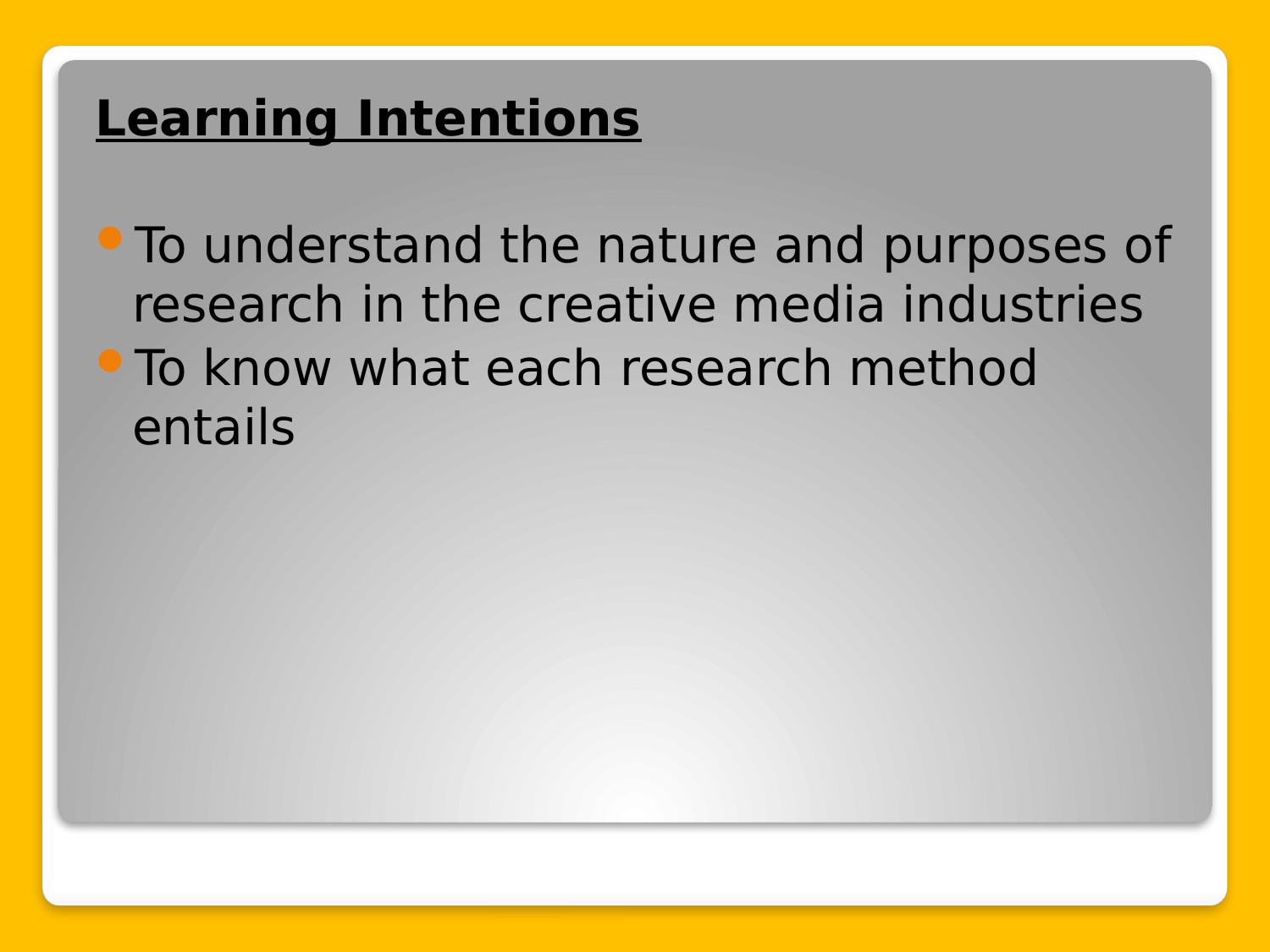

Learning Intentions

To understand the nature and purposes of research in the creative media industries
To know what each research method entails